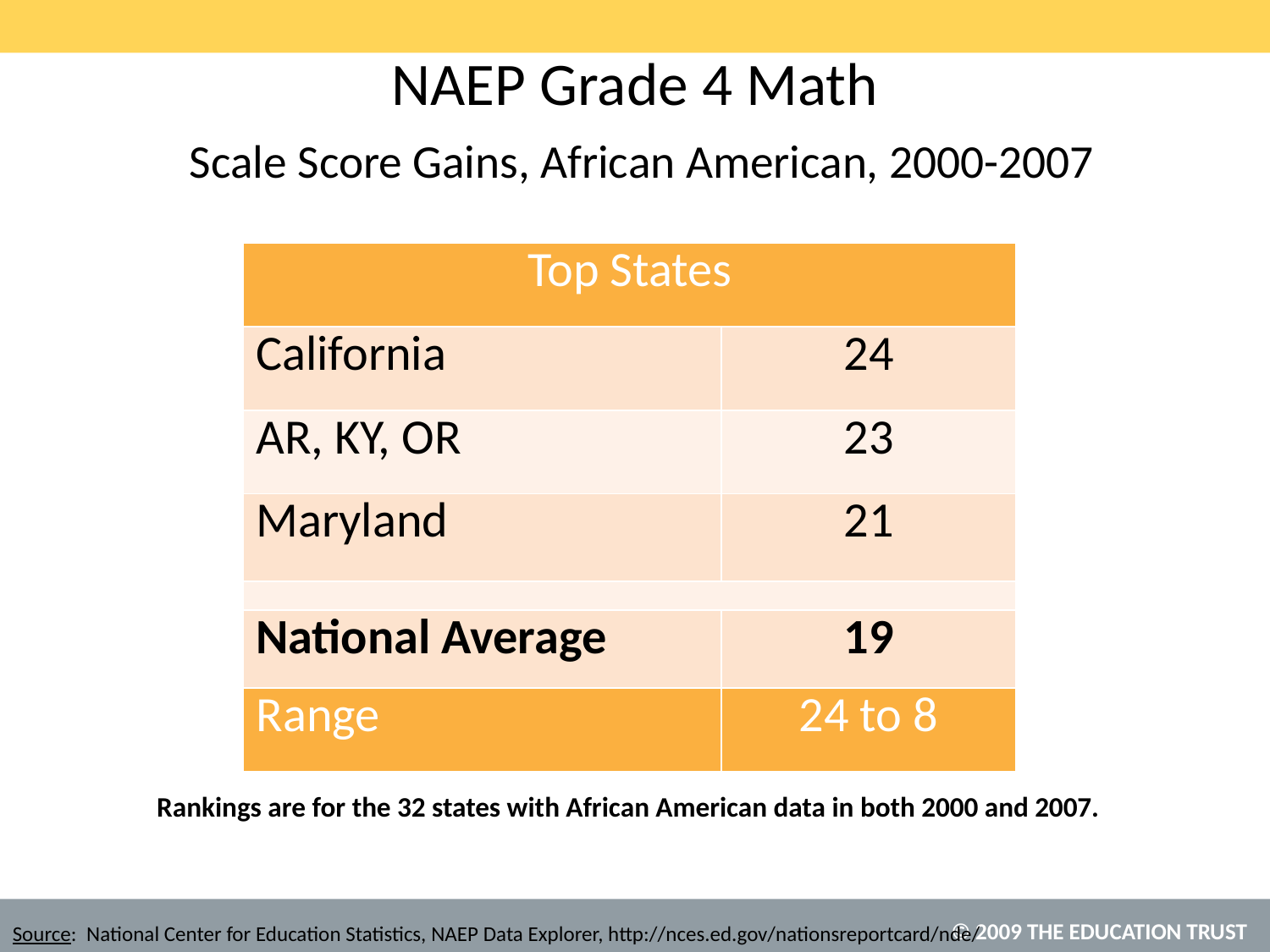

# NAEP Grade 4 Math Scale Score Gains, African American, 2000-2007
| Top States |  |
| --- | --- |
| California | 24 |
| AR, KY, OR | 23 |
| Maryland | 21 |
|  |  |
| National Average | 19 |
| Range | 24 to 8 |
Rankings are for the 32 states with African American data in both 2000 and 2007.
Source:  National Center for Education Statistics, NAEP Data Explorer, http://nces.ed.gov/nationsreportcard/nde/